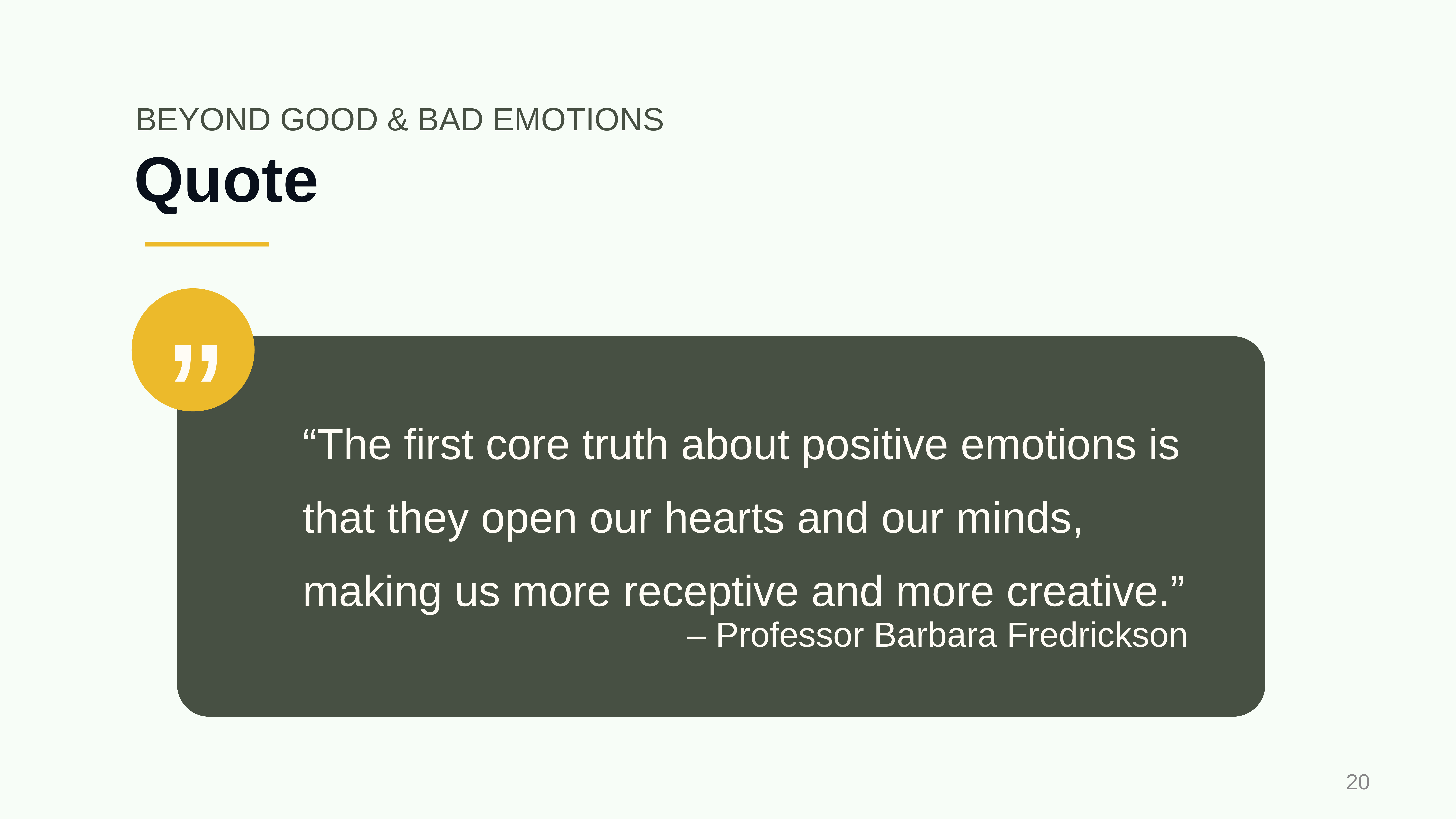

BEYOND GOOD & BAD EMOTIONS
# Quote

”

“The first core truth about positive emotions is that they open our hearts and our minds, making us more receptive and more creative.”
– Professor Barbara Fredrickson
20